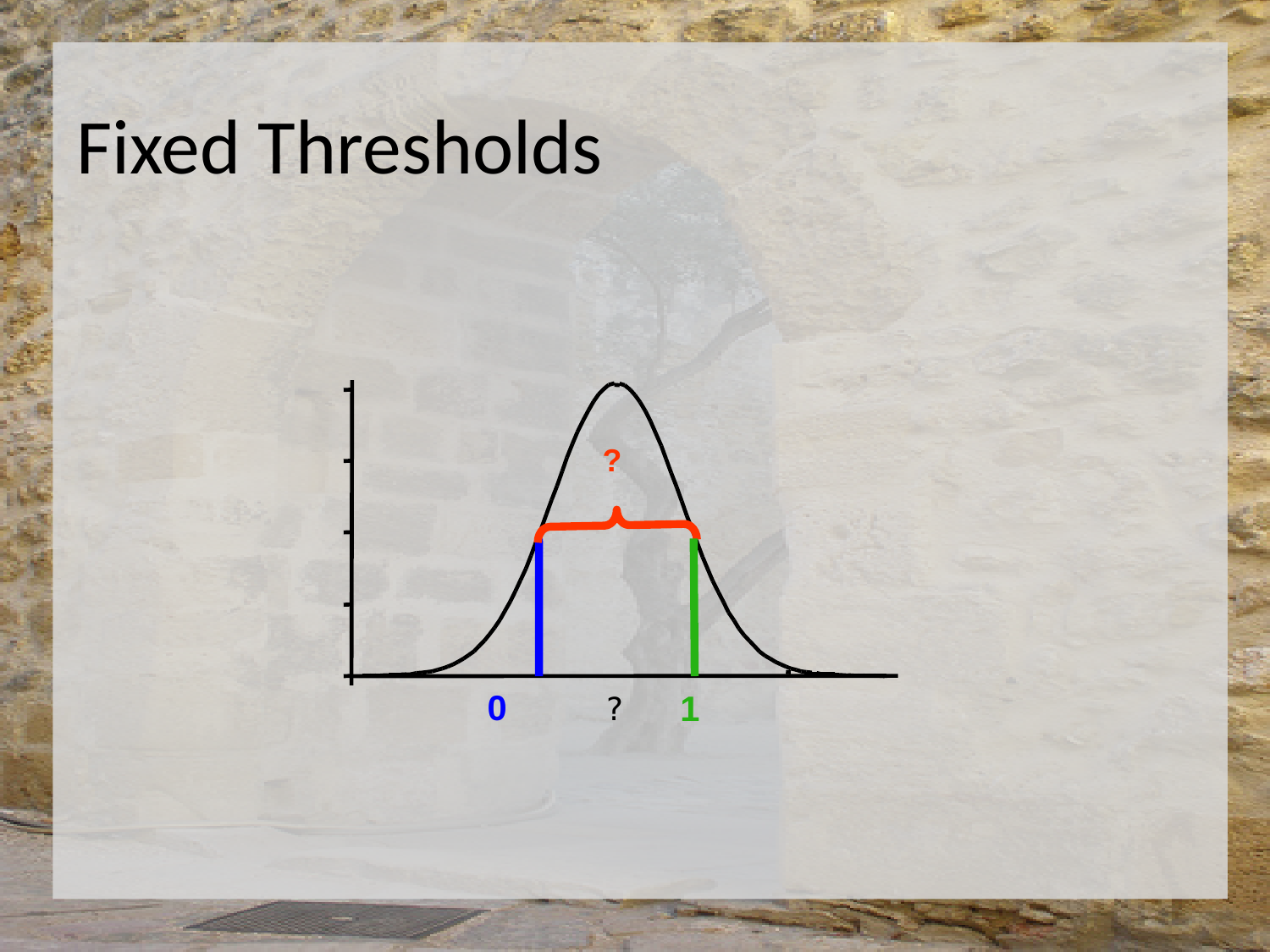

# Fixed Thresholds

?

0
1

?